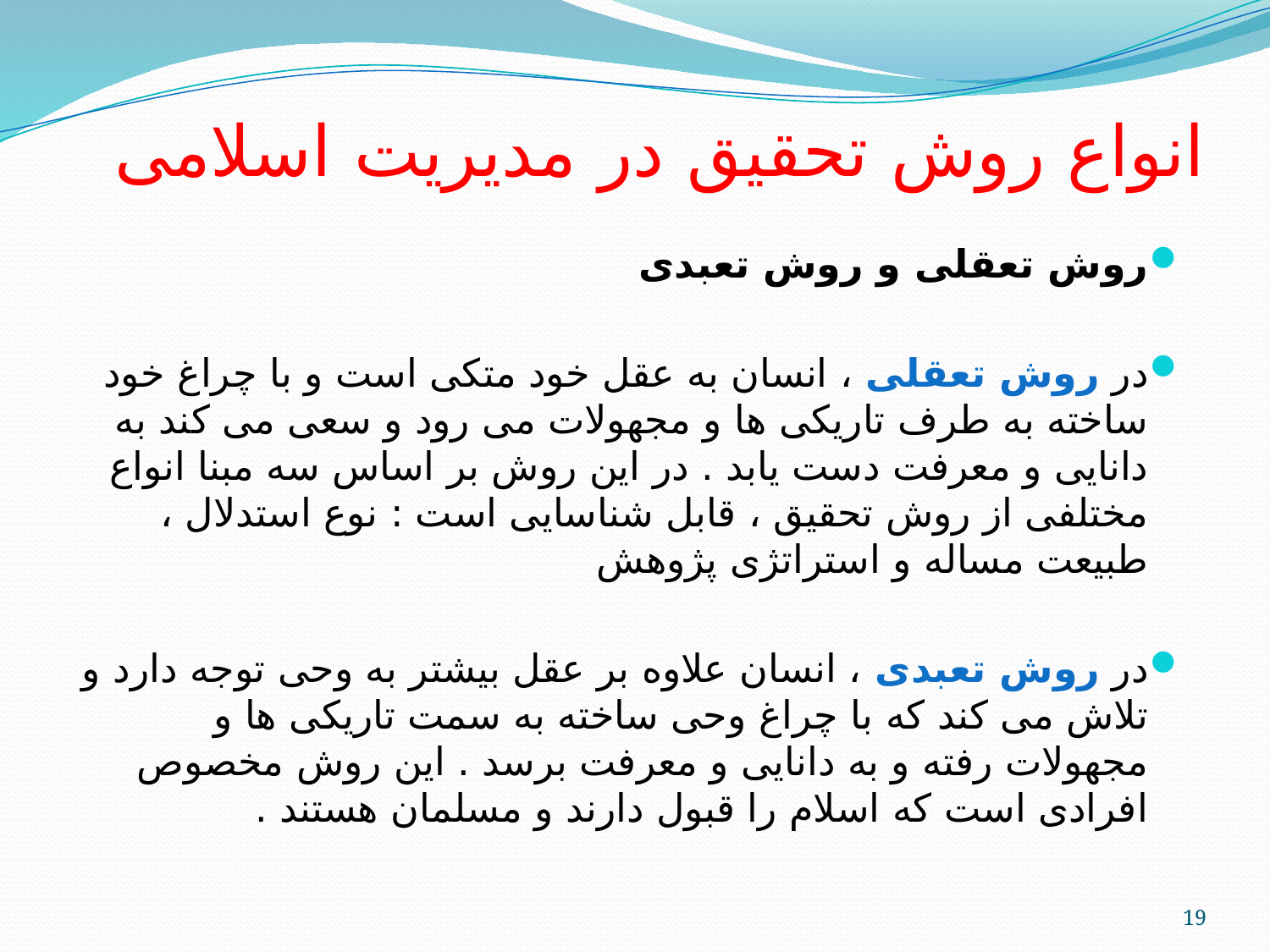

# انواع روش تحقیق در مدیریت اسلامی
روش تعقلی و روش تعبدی

در روش تعقلی ، انسان به عقل خود متکی است و با چراغ خود ساخته به طرف تاریکی ها و مجهولات می رود و سعی می کند به دانایی و معرفت دست یابد . در این روش بر اساس سه مبنا انواع مختلفی از روش تحقیق ، قابل شناسایی است : نوع استدلال ، طبیعت مساله و استراتژی پژوهش

در روش تعبدی ، انسان علاوه بر عقل بیشتر به وحی توجه دارد و تلاش می کند که با چراغ وحی ساخته به سمت تاریکی ها و مجهولات رفته و به دانایی و معرفت برسد . این روش مخصوص افرادی است که اسلام را قبول دارند و مسلمان هستند .
19